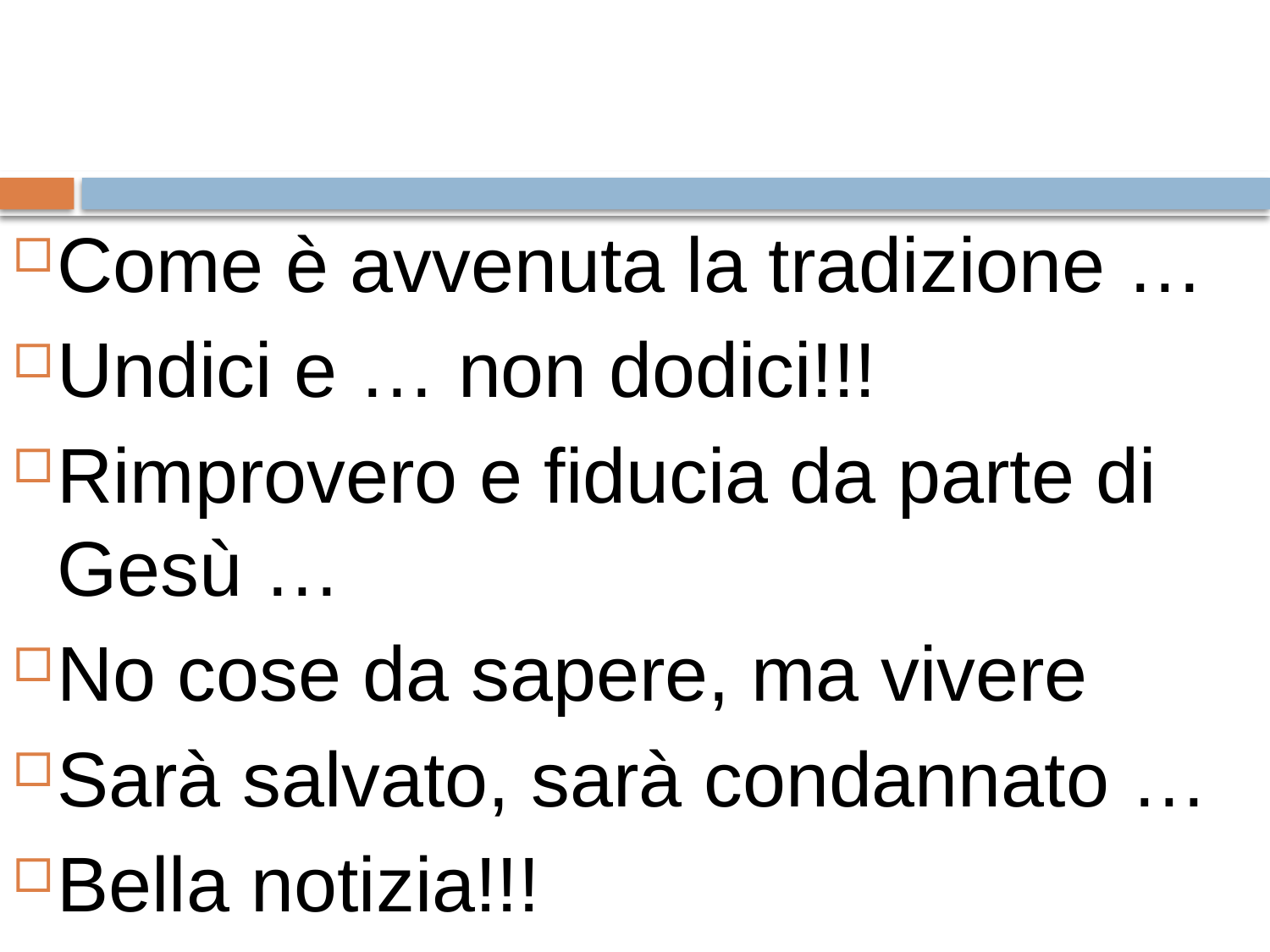

Come è avvenuta la tradizione …
Undici e … non dodici!!!
Rimprovero e fiducia da parte di Gesù …
No cose da sapere, ma vivere
Sarà salvato, sarà condannato …
Bella notizia!!!